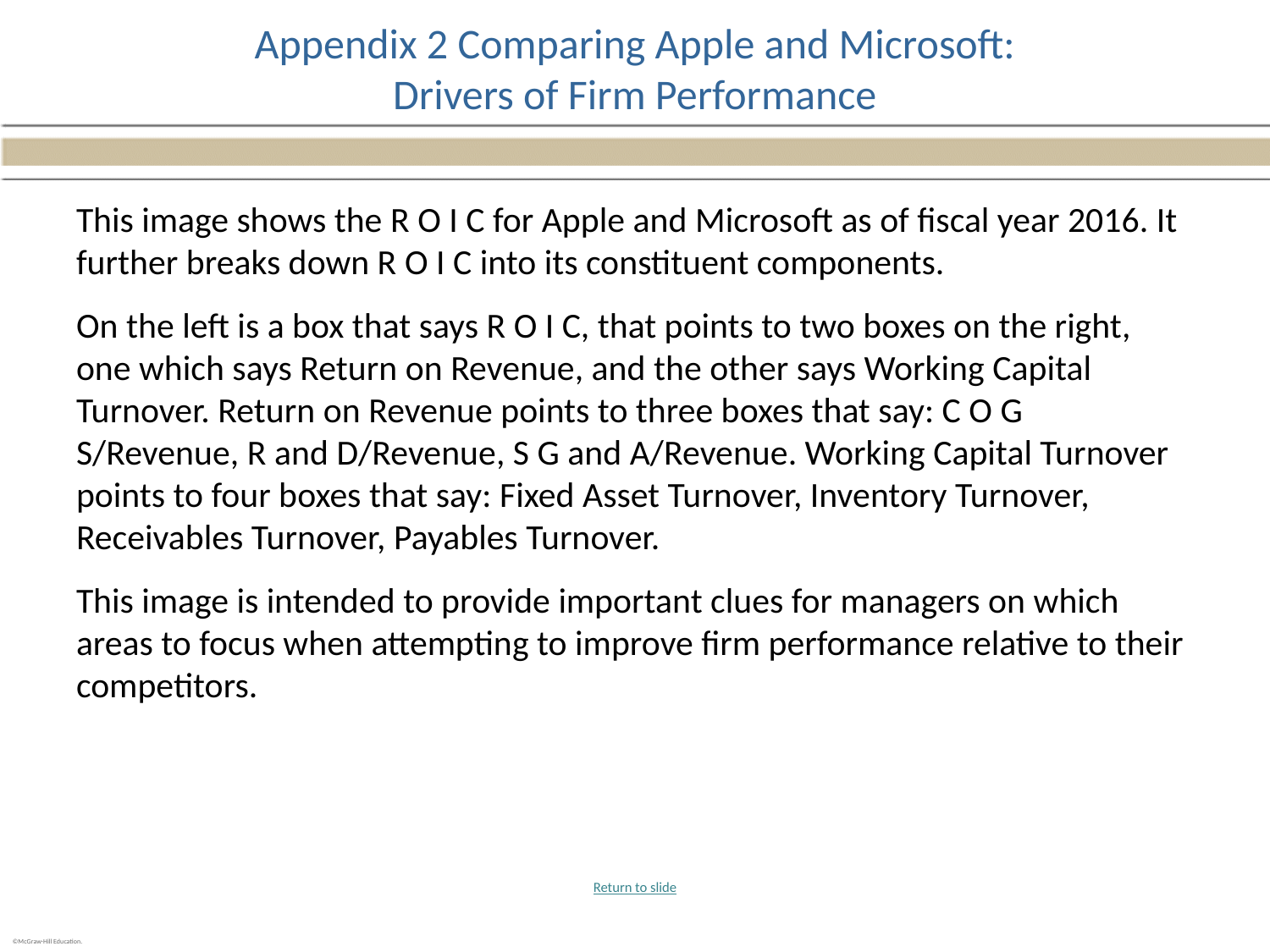

# Appendix 2 Comparing Apple and Microsoft: Drivers of Firm Performance
This image shows the R O I C for Apple and Microsoft as of fiscal year 2016. It further breaks down R O I C into its constituent components.
On the left is a box that says R O I C, that points to two boxes on the right, one which says Return on Revenue, and the other says Working Capital Turnover. Return on Revenue points to three boxes that say: C O G S/Revenue, R and D/Revenue, S G and A/Revenue. Working Capital Turnover points to four boxes that say: Fixed Asset Turnover, Inventory Turnover, Receivables Turnover, Payables Turnover.
This image is intended to provide important clues for managers on which areas to focus when attempting to improve firm performance relative to their competitors.
Return to slide